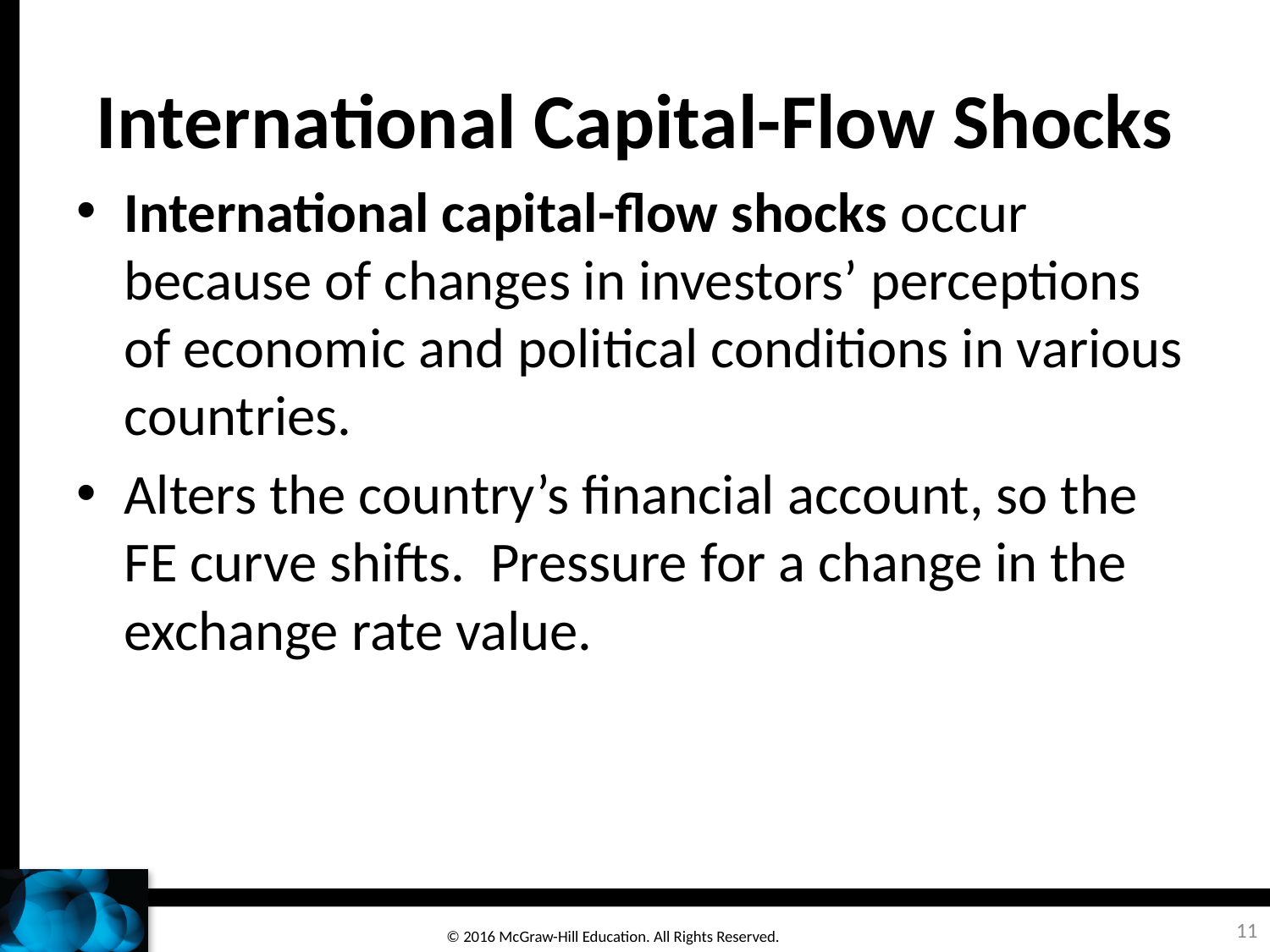

# International Capital-Flow Shocks
International capital-flow shocks occur because of changes in investors’ perceptions of economic and political conditions in various countries.
Alters the country’s financial account, so the FE curve shifts.  Pressure for a change in the exchange rate value.
11
© 2016 McGraw-Hill Education. All Rights Reserved.